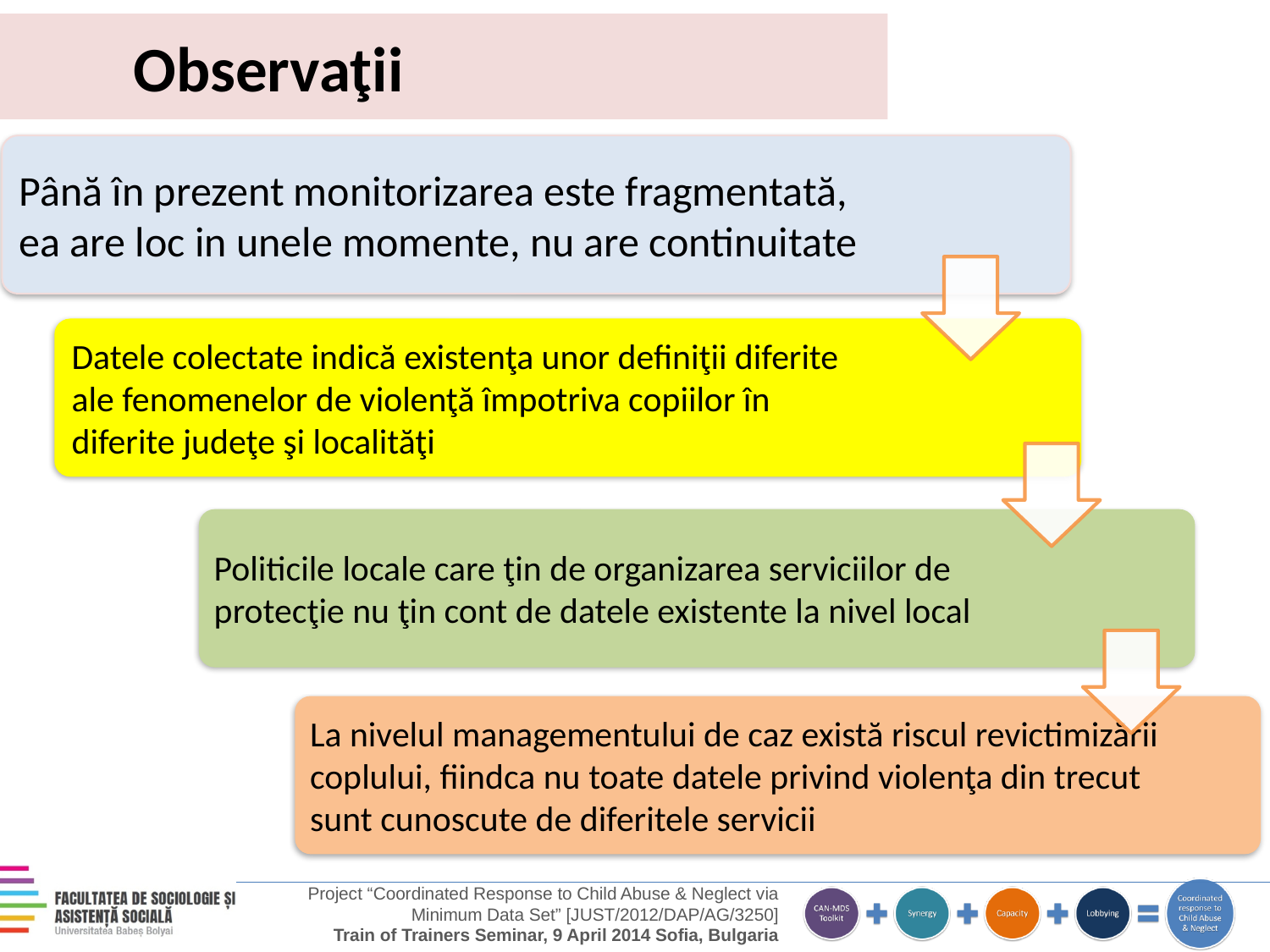

# Observaţii
Până în prezent monitorizarea este fragmentată, ea are loc in unele momente, nu are continuitate

Datele colectate indică existenţa unor definiţii diferite ale fenomenelor de violenţă împotriva copiilor în diferite judeţe şi localităţi

Politicile locale care ţin de organizarea serviciilor de protecţie nu ţin cont de datele existente la nivel local

La nivelul managementului de caz există riscul revictimizării coplului, fiindca nu toate datele privind violenţa din trecut sunt cunoscute de diferitele servicii